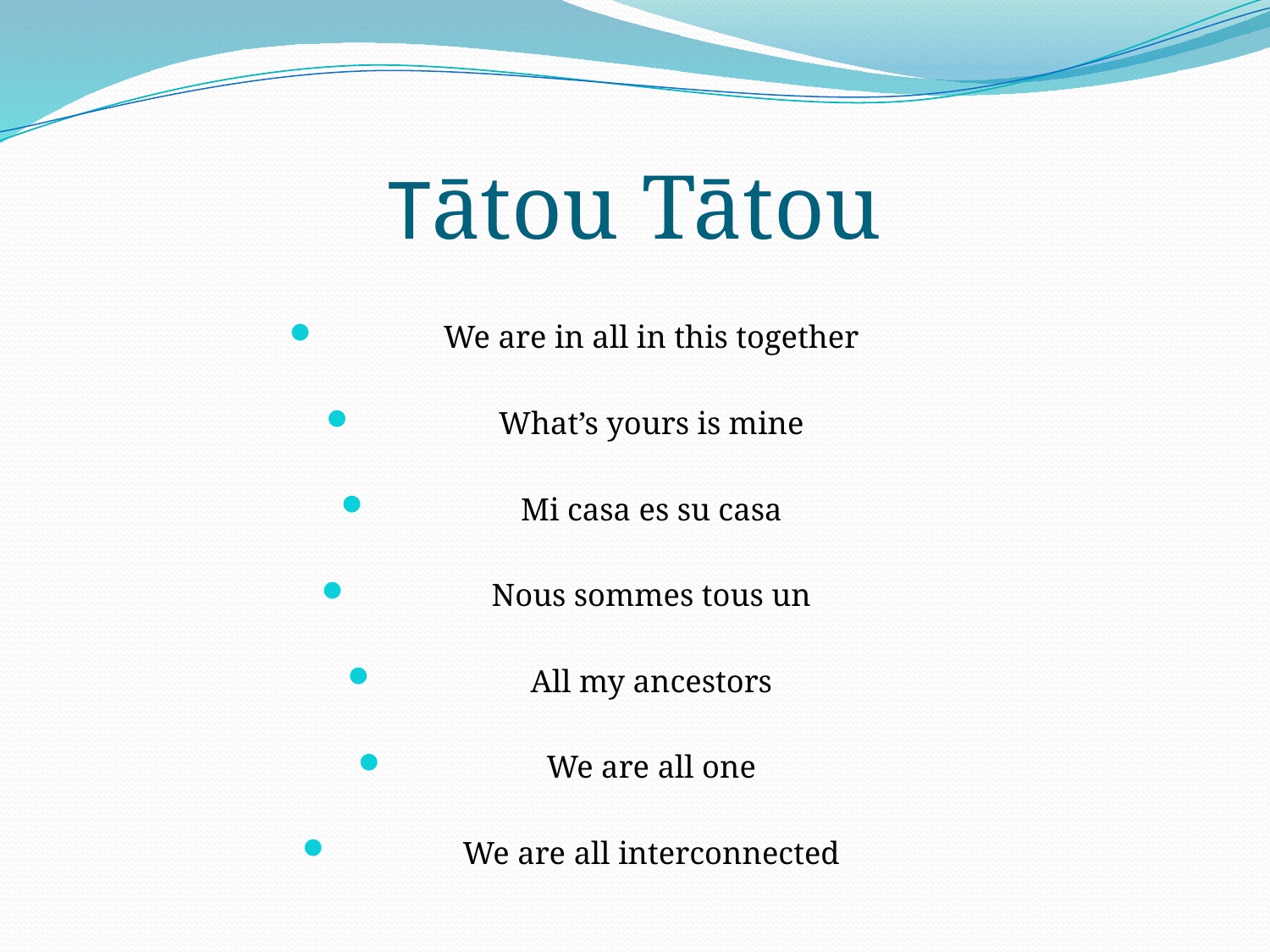

# Tātou Tātou

We are in all in this together

What’s yours is mine

Mi casa es su casa

Nous sommes tous un

All my ancestors

We are all one

We are all interconnected